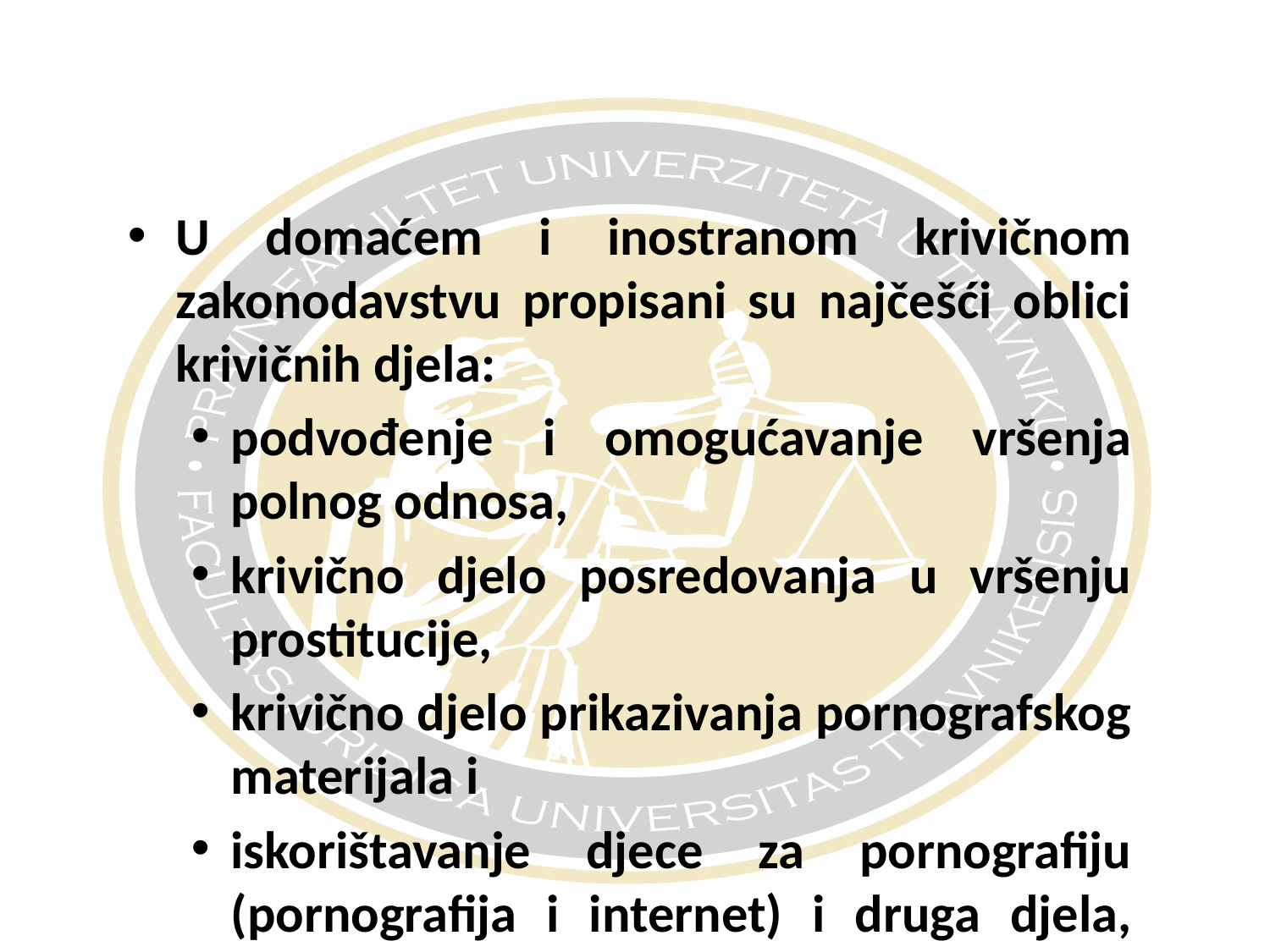

#
U domaćem i inostranom krivičnom zakonodavstvu propisani su najčešći oblici krivičnih djela:
podvođenje i omogućavanje vršenja polnog odnosa,
krivično djelo posredovanja u vršenju prostitucije,
krivično djelo prikazivanja pornografskog materijala i
iskorištavanje djece za pornografiju (pornografija i internet) i druga djela, propisana po domaćim i međun.zakoni